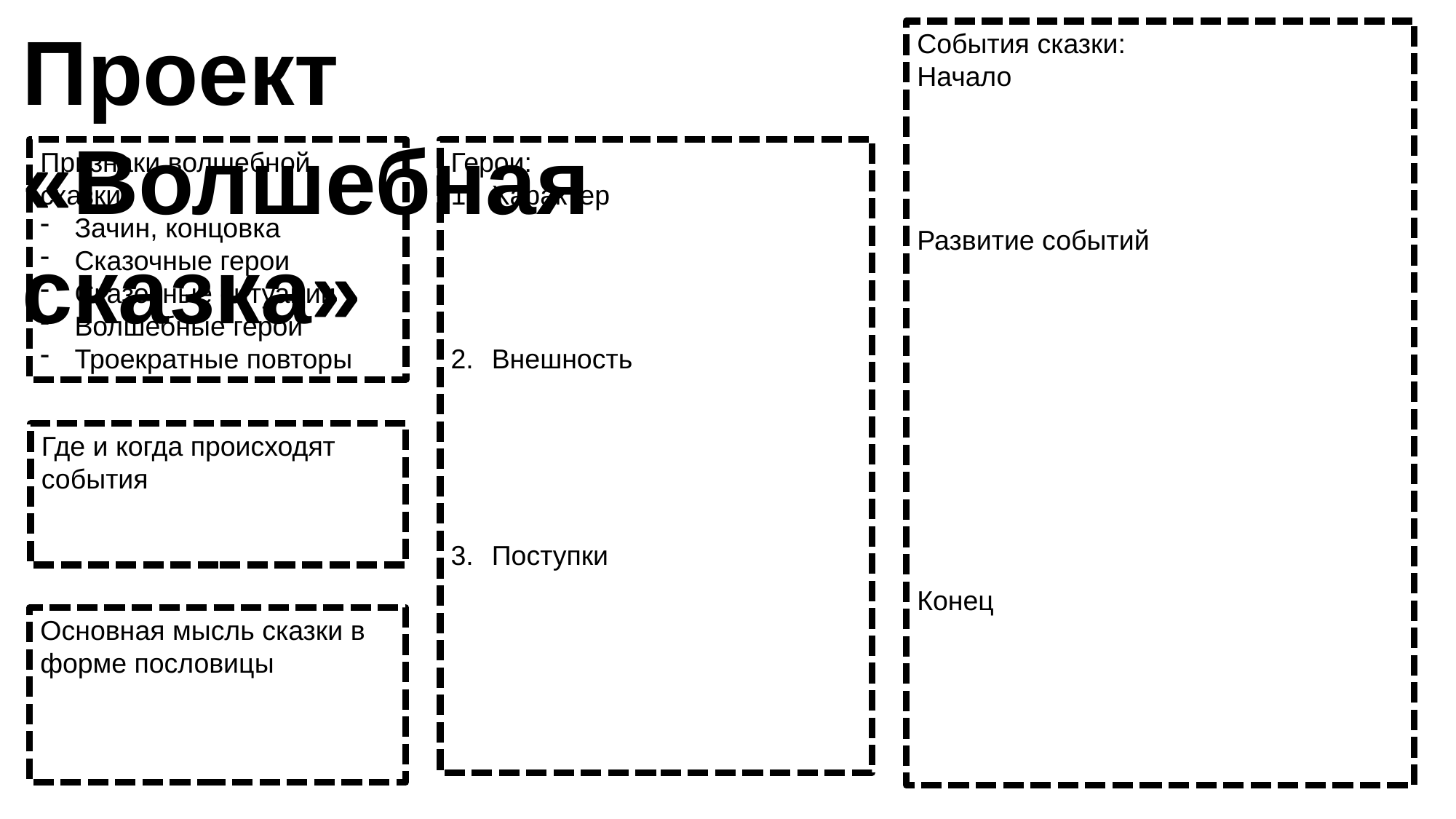

Проект «Волшебная сказка»
События сказки:
Начало

Развитие событий

Конец

Признаки волшебной сказки:
Зачин, концовка
Сказочные герои
Сказочные ситуации
Волшебные герои
Троекратные повторы
Герои:
Характер

Внешность

Поступки

Где и когда происходят события

Основная мысль сказки в форме пословицы